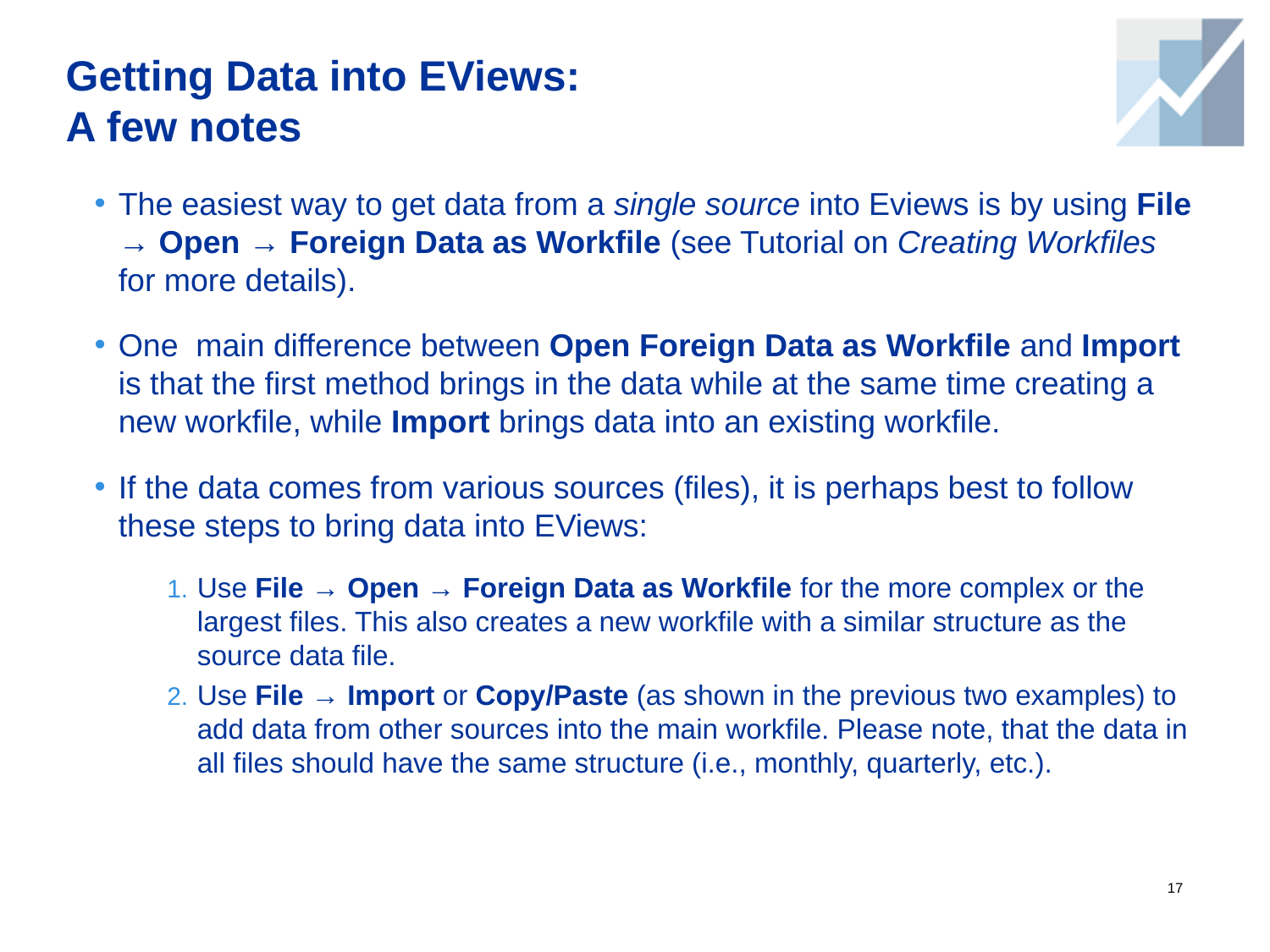

# Getting Data into EViews: A few notes
The easiest way to get data from a single source into Eviews is by using File → Open → Foreign Data as Workfile (see Tutorial on Creating Workfiles for more details).
One  main difference between Open Foreign Data as Workfile and Import is that the first method brings in the data while at the same time creating a new workfile, while Import brings data into an existing workfile.
If the data comes from various sources (files), it is perhaps best to follow these steps to bring data into EViews:
Use File → Open → Foreign Data as Workfile for the more complex or the largest files. This also creates a new workfile with a similar structure as the source data file.
Use File → Import or Copy/Paste (as shown in the previous two examples) to add data from other sources into the main workfile. Please note, that the data in all files should have the same structure (i.e., monthly, quarterly, etc.).

17